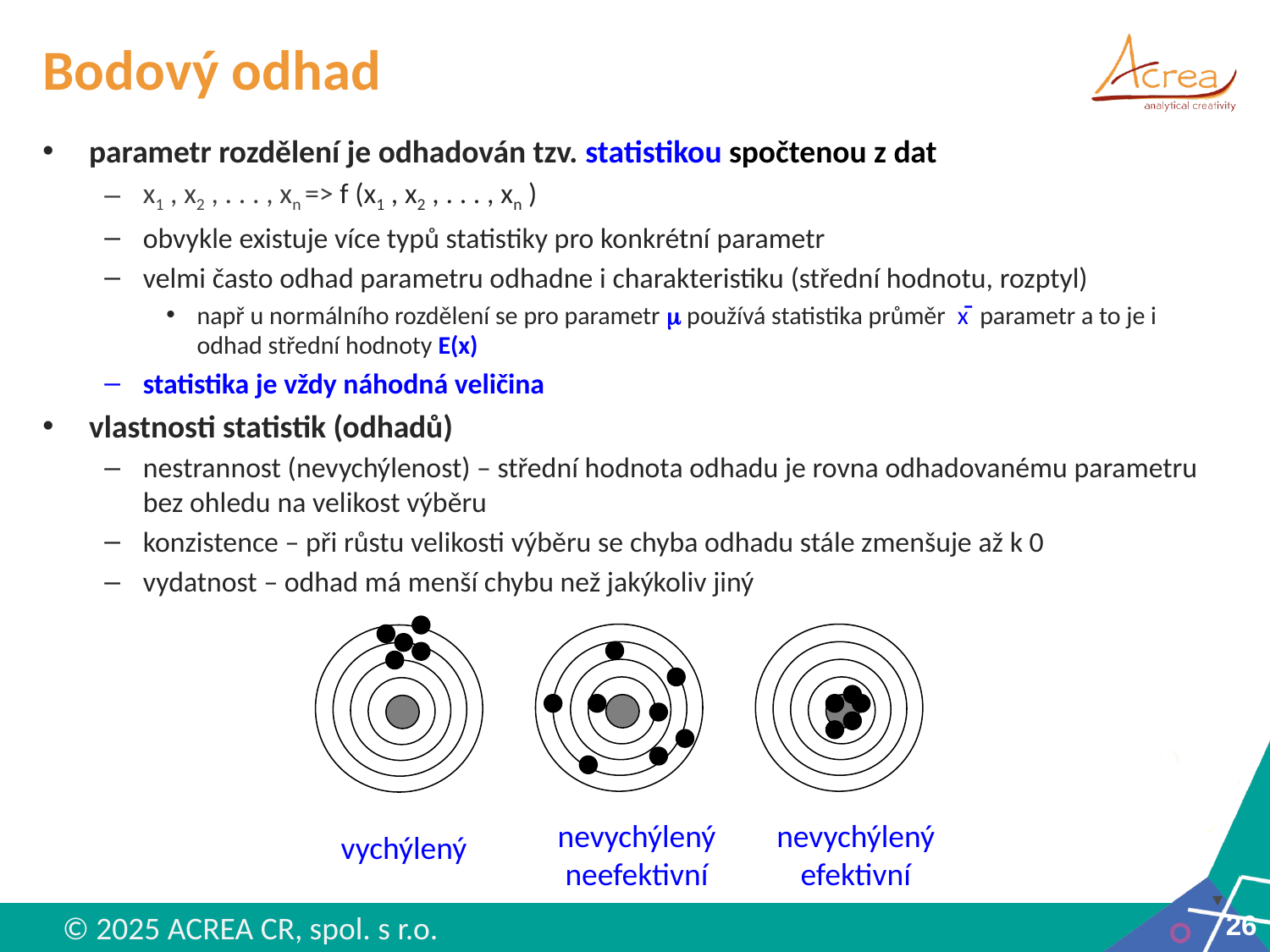

# Bodový odhad
parametr rozdělení je odhadován tzv. statistikou spočtenou z dat
x1 , x2 , . . . , xn => f (x1 , x2 , . . . , xn )
obvykle existuje více typů statistiky pro konkrétní parametr
velmi často odhad parametru odhadne i charakteristiku (střední hodnotu, rozptyl)
např u normálního rozdělení se pro parametr μ používá statistika průměr  x̄  parametr a to je i odhad střední hodnoty E(x)
statistika je vždy náhodná veličina
vlastnosti statistik (odhadů)
nestrannost (nevychýlenost) – střední hodnota odhadu je rovna odhadovanému parametru bez ohledu na velikost výběru
konzistence – při růstu velikosti výběru se chyba odhadu stále zmenšuje až k 0
vydatnost – odhad má menší chybu než jakýkoliv jiný

nevychýlený
efektivní
nevychýlený
neefektivní
vychýlený
26